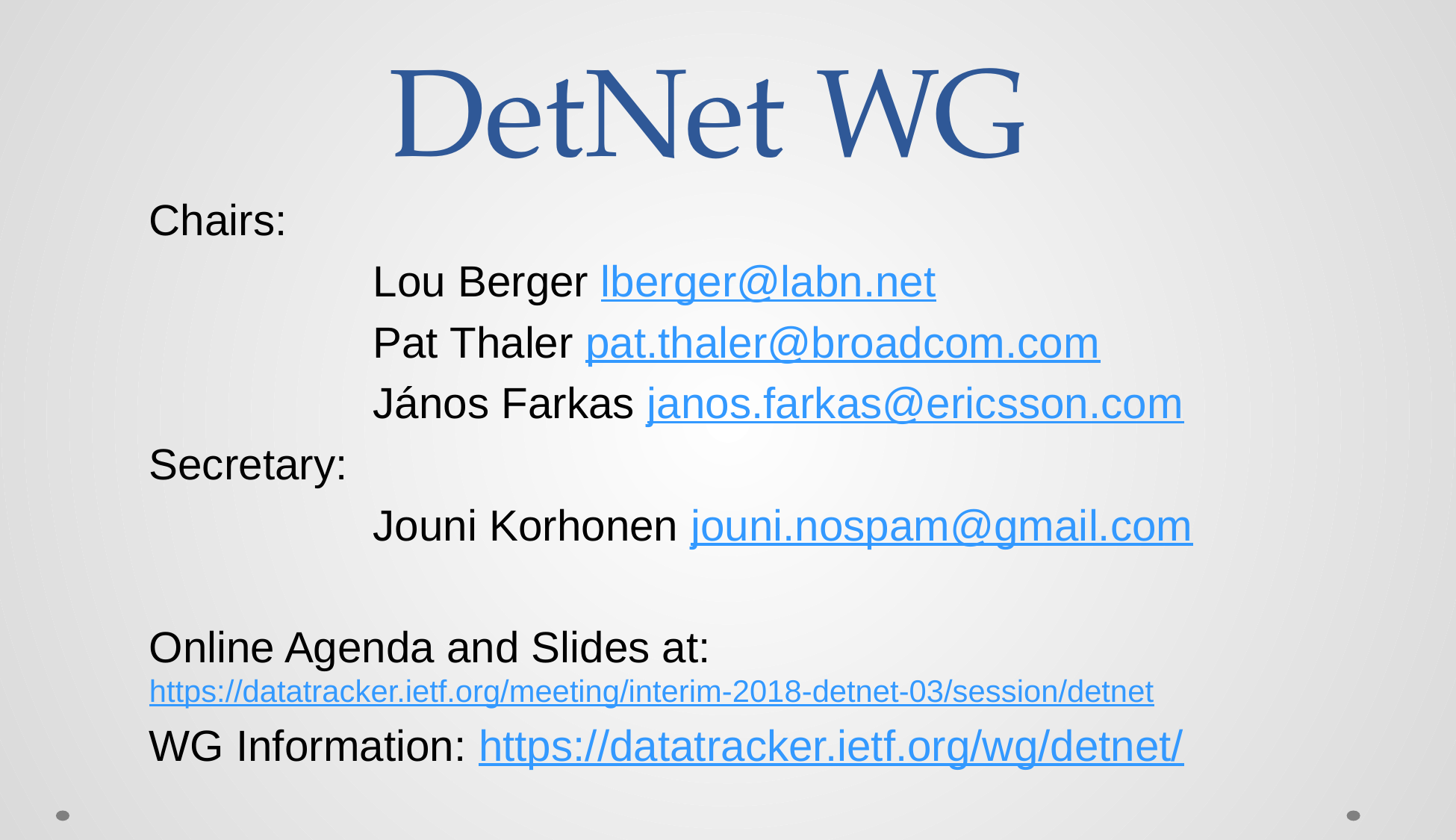

# DetNet WG
Chairs:
		Lou Berger lberger@labn.net
		Pat Thaler pat.thaler@broadcom.com
		János Farkas janos.farkas@ericsson.com
Secretary:
		Jouni Korhonen jouni.nospam@gmail.com

Online Agenda and Slides at: 	https://datatracker.ietf.org/meeting/interim-2018-detnet-03/session/detnet
WG Information: https://datatracker.ietf.org/wg/detnet/